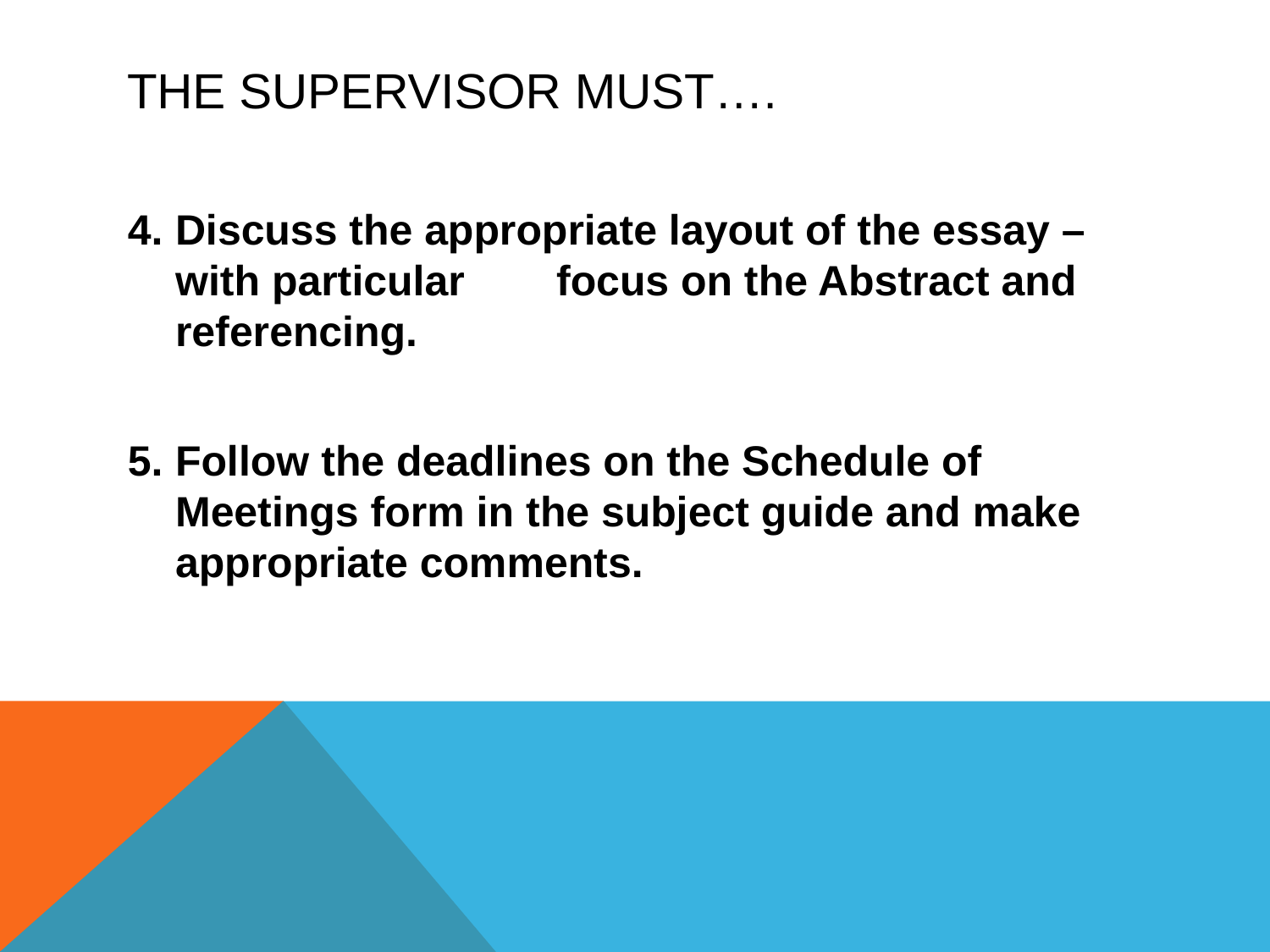

# The supervisor must….
4.	Discuss the appropriate layout of the essay – with particular 	focus on the Abstract and referencing.

5.	Follow the deadlines on the Schedule of Meetings form in the subject guide and make appropriate comments.